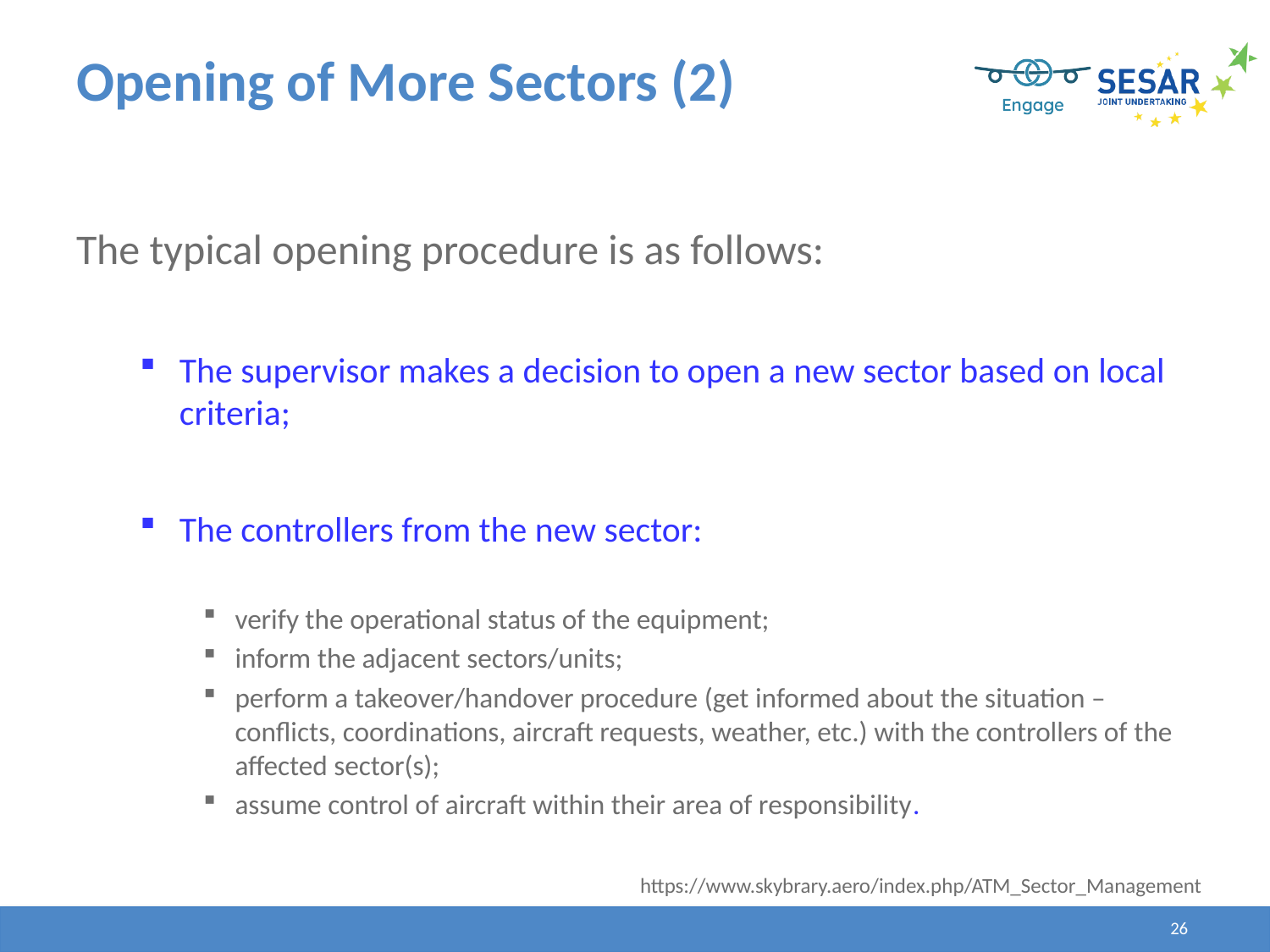

# Opening of More Sectors (2)
The typical opening procedure is as follows:

The supervisor makes a decision to open a new sector based on local criteria;

The controllers from the new sector:

verify the operational status of the equipment;
inform the adjacent sectors/units;
perform a takeover/handover procedure (get informed about the situation – conflicts, coordinations, aircraft requests, weather, etc.) with the controllers of the affected sector(s);
assume control of aircraft within their area of responsibility.
https://www.skybrary.aero/index.php/ATM_Sector_Management
26